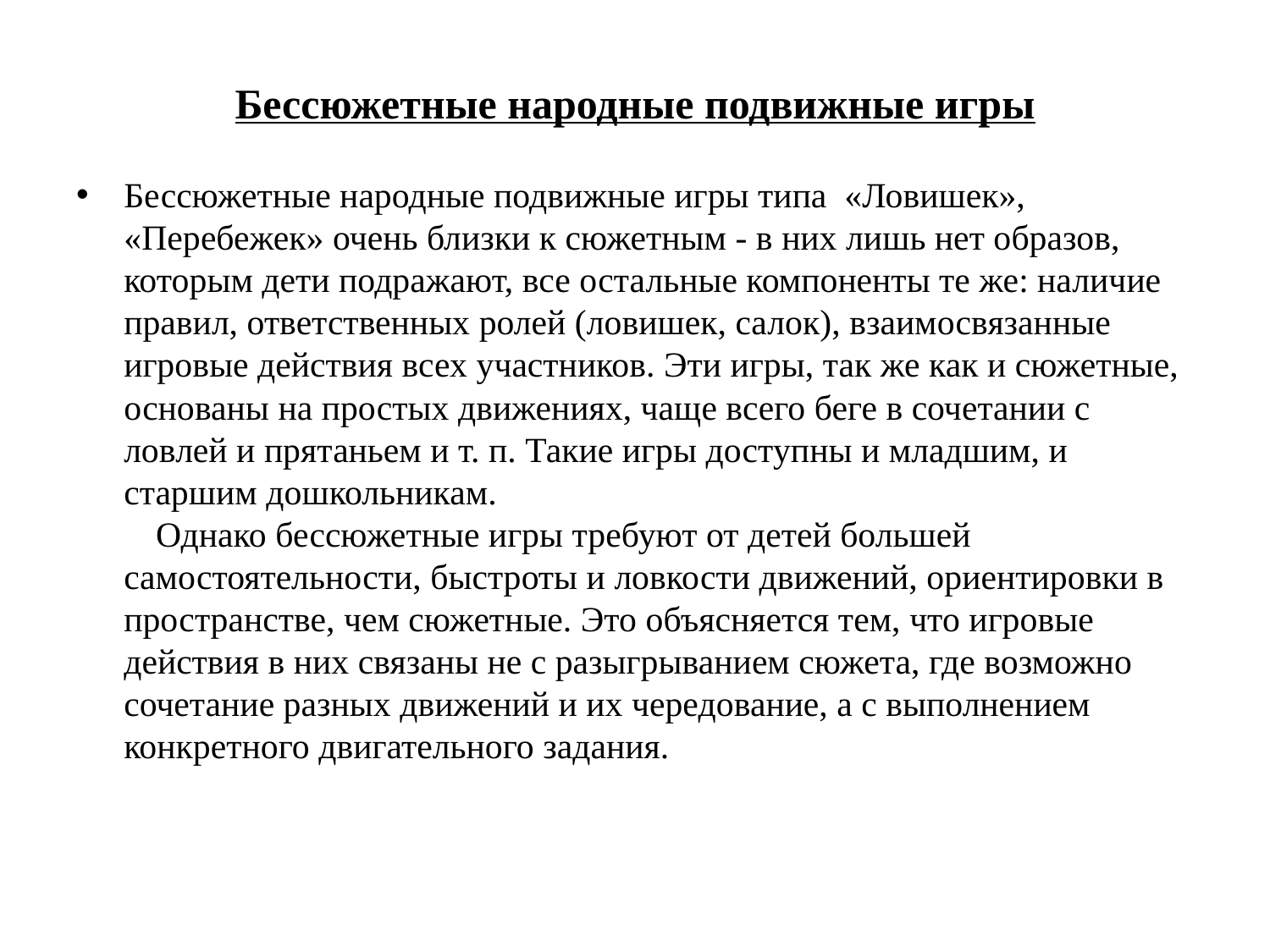

# Бессюжетные народные подвижные игры
Бессюжетные народные подвижные игры типа  «Ловишек», «Перебежек» очень близки к сюжетным - в них лишь нет образов, которым дети подражают, все остальные компоненты те же: наличие правил, ответственных ролей (ловишек, салок), взаимосвязанные игровые действия всех участников. Эти игры, так же как и сюжетные, основаны на простых движениях, чаще всего беге в сочетании с ловлей и прятаньем и т. п. Такие игры доступны и младшим, и старшим дошкольникам.                                                                                           Однако бессюжетные игры требуют от детей большей самостоятельности, быстроты и ловкости движений, ориентировки в пространстве, чем сюжетные. Это объясняется тем, что игровые действия в них связаны не с разыгрыванием сюжета, где возможно сочетание разных движений и их чередование, а с выполнением конкретного двигательного задания.